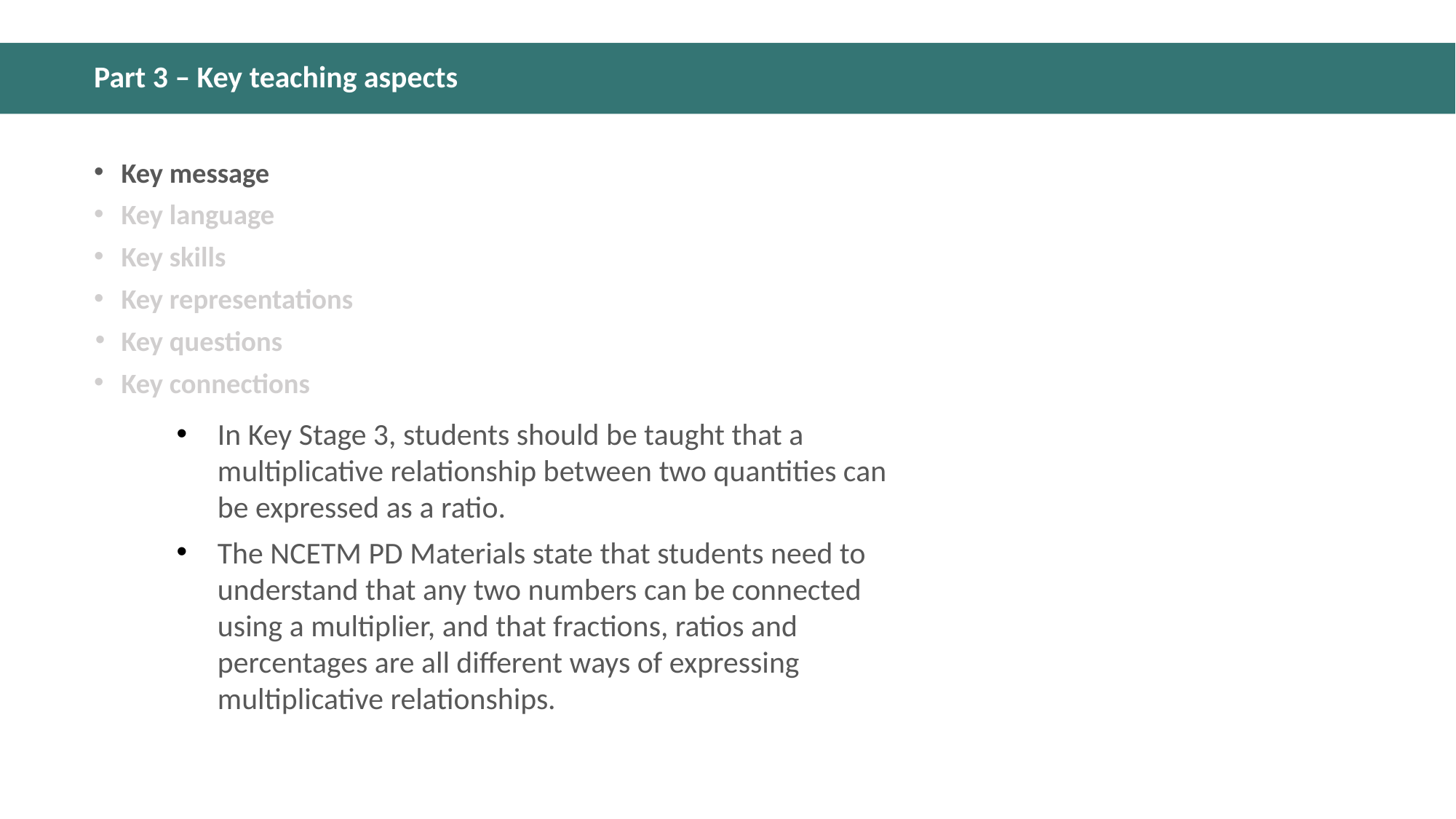

# Part 3 – Key teaching aspects
Key message
Key language
Key skills
Key representations
Key questions
Key connections
In Key Stage 3, students should be taught that a multiplicative relationship between two quantities can be expressed as a ratio.
The NCETM PD Materials state that students need to understand that any two numbers can be connected using a multiplier, and that fractions, ratios and percentages are all different ways of expressing multiplicative relationships.